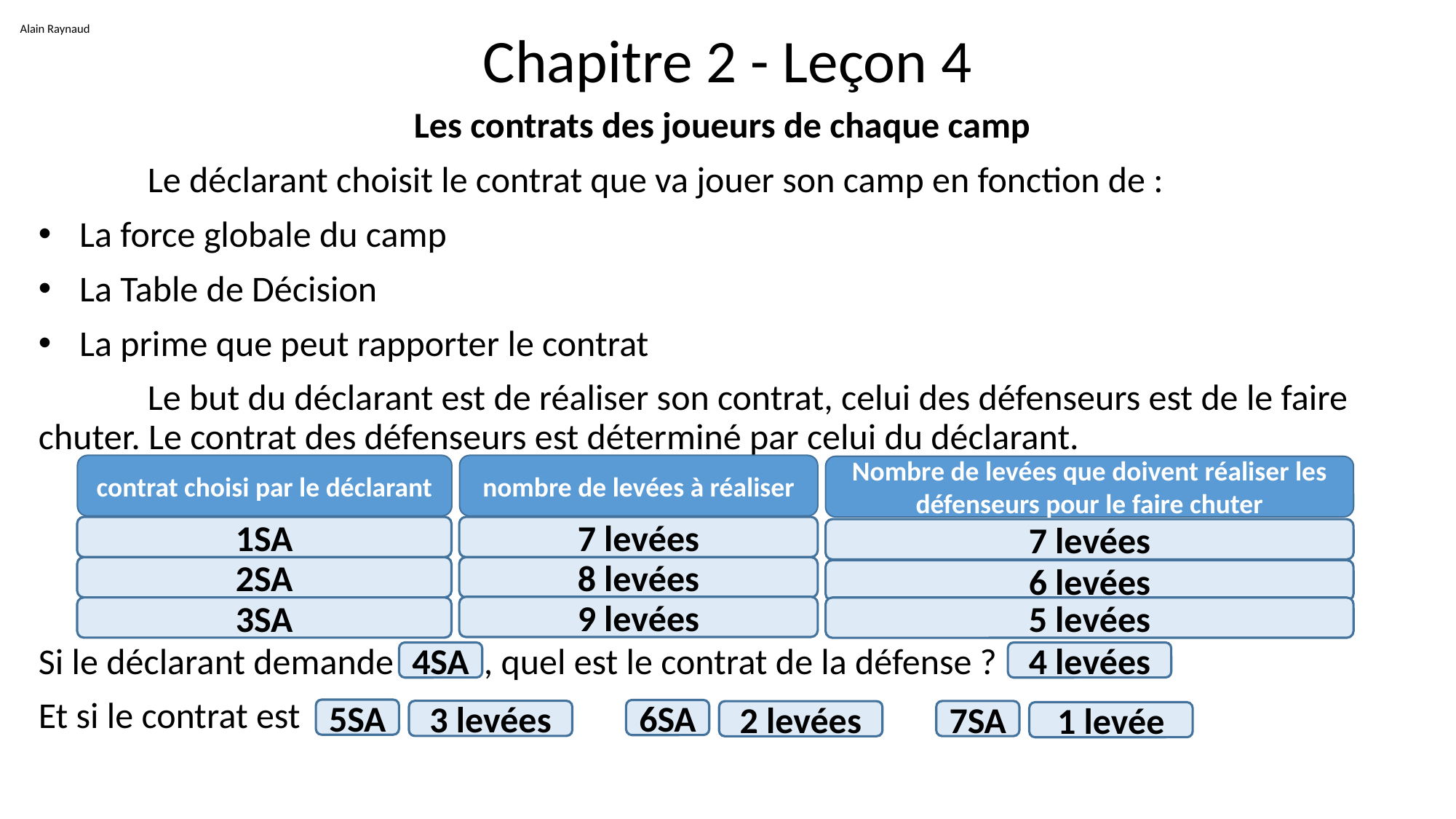

Alain Raynaud
# Chapitre 2 - Leçon 4
Les contrats des joueurs de chaque camp
	Le déclarant choisit le contrat que va jouer son camp en fonction de :
La force globale du camp
La Table de Décision
La prime que peut rapporter le contrat
	Le but du déclarant est de réaliser son contrat, celui des défenseurs est de le faire chuter. Le contrat des défenseurs est déterminé par celui du déclarant.

Si le déclarant demande           , quel est le contrat de la défense ?
Et si le contrat est
contrat choisi par le déclarant
nombre de levées à réaliser
Nombre de levées que doivent réaliser les défenseurs pour le faire chuter
1SA
7 levées
7 levées
8 levées
2SA
6 levées
9 levées
3SA
5 levées
4SA
4 levées
5SA
6SA
3 levées
7SA
2 levées
1 levée